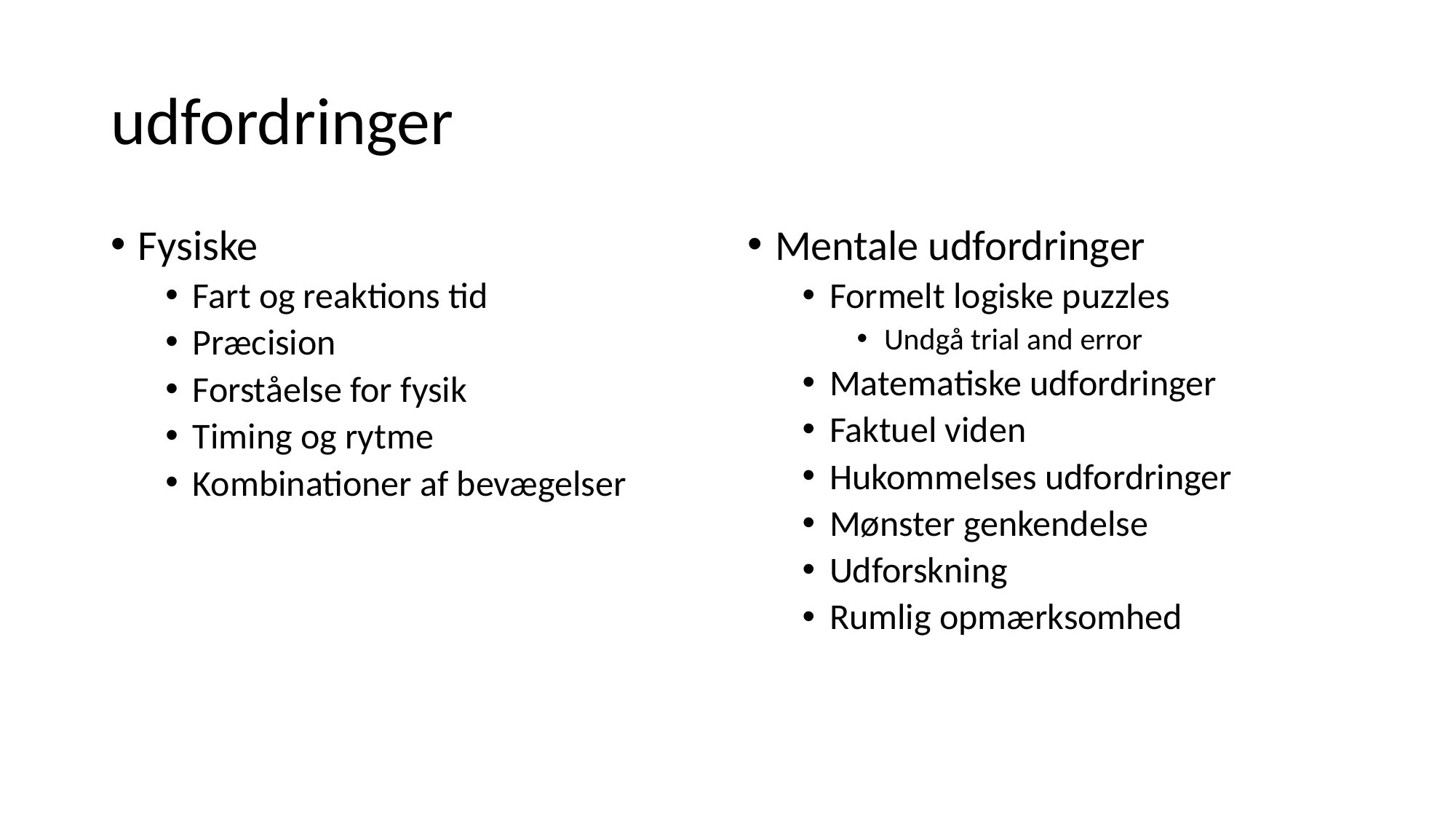

# udfordringer
Fysiske
Fart og reaktions tid
Præcision
Forståelse for fysik
Timing og rytme
Kombinationer af bevægelser

Mentale udfordringer
Formelt logiske puzzles
Undgå trial and error
Matematiske udfordringer
Faktuel viden
Hukommelses udfordringer
Mønster genkendelse
Udforskning
Rumlig opmærksomhed